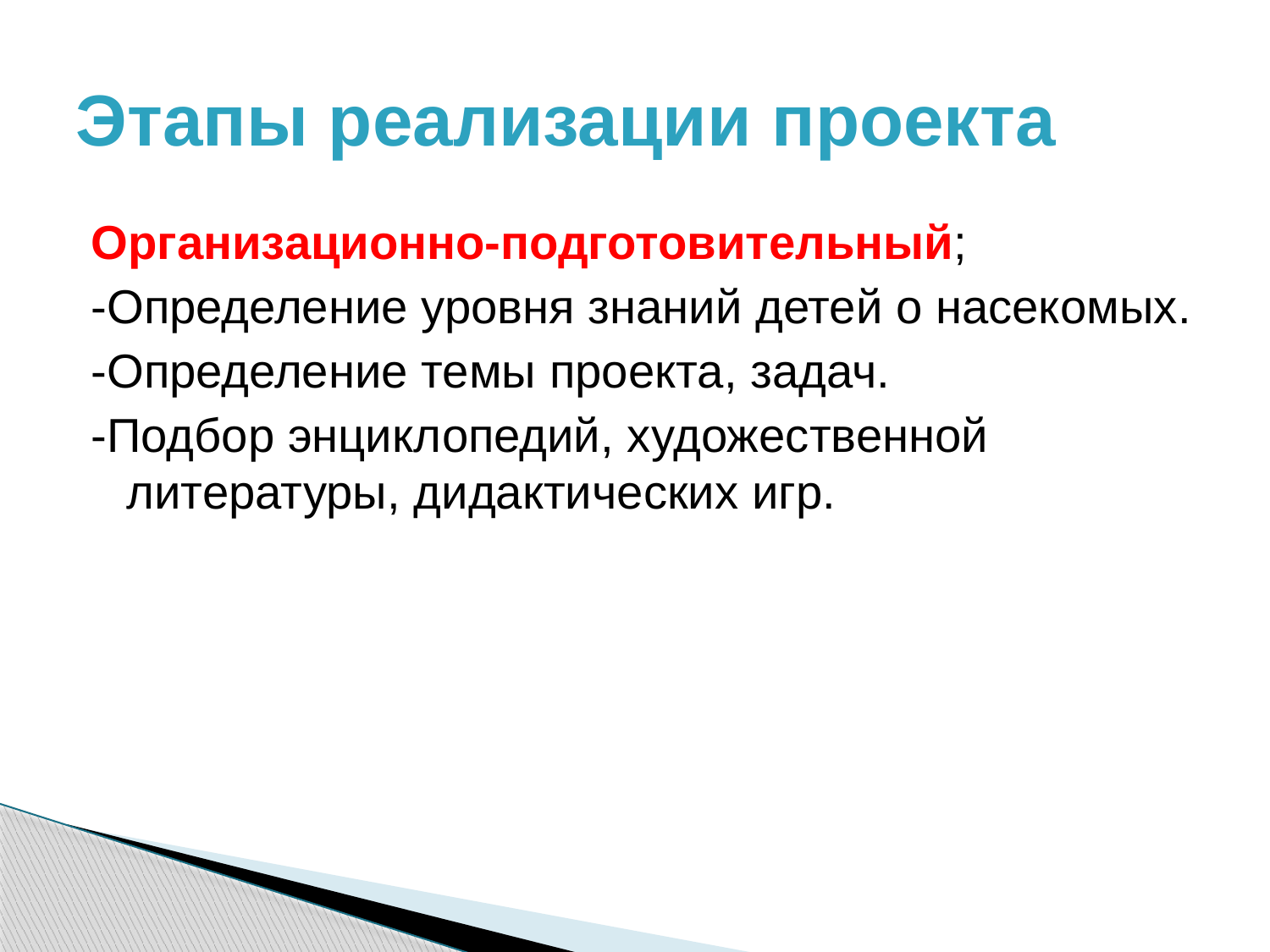

# Этапы реализации проекта
Организационно-подготовительный;
-Определение уровня знаний детей о насекомых.
-Определение темы проекта, задач.
-Подбор энциклопедий, художественной литературы, дидактических игр.